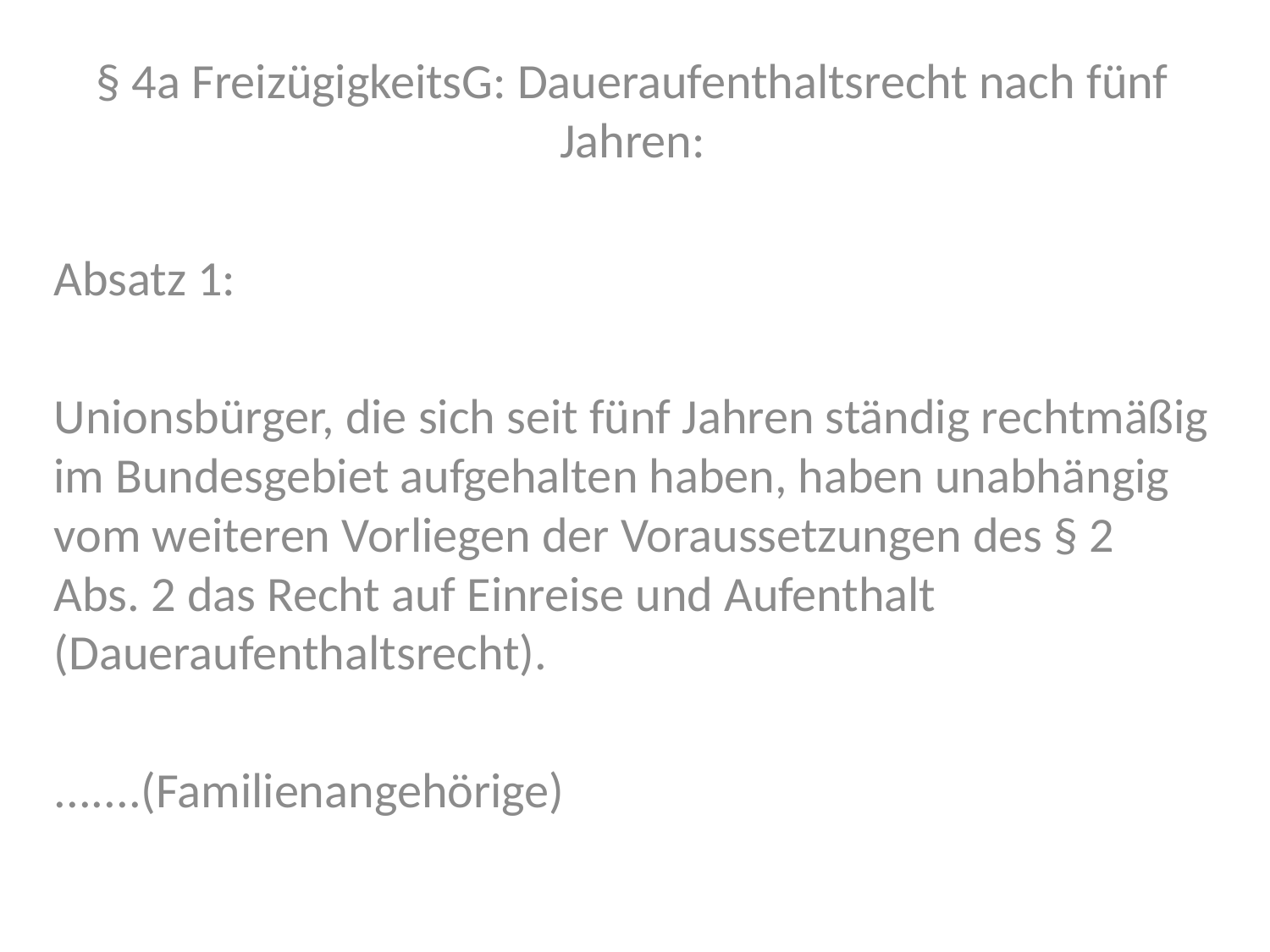

§ 4a FreizügigkeitsG: Daueraufenthaltsrecht nach fünf Jahren:

Absatz 1:

Unionsbürger, die sich seit fünf Jahren ständig rechtmäßig im Bundesgebiet aufgehalten haben, haben unabhängig vom weiteren Vorliegen der Voraussetzungen des § 2 Abs. 2 das Recht auf Einreise und Aufenthalt (Daueraufenthaltsrecht).

.......(Familienangehörige)